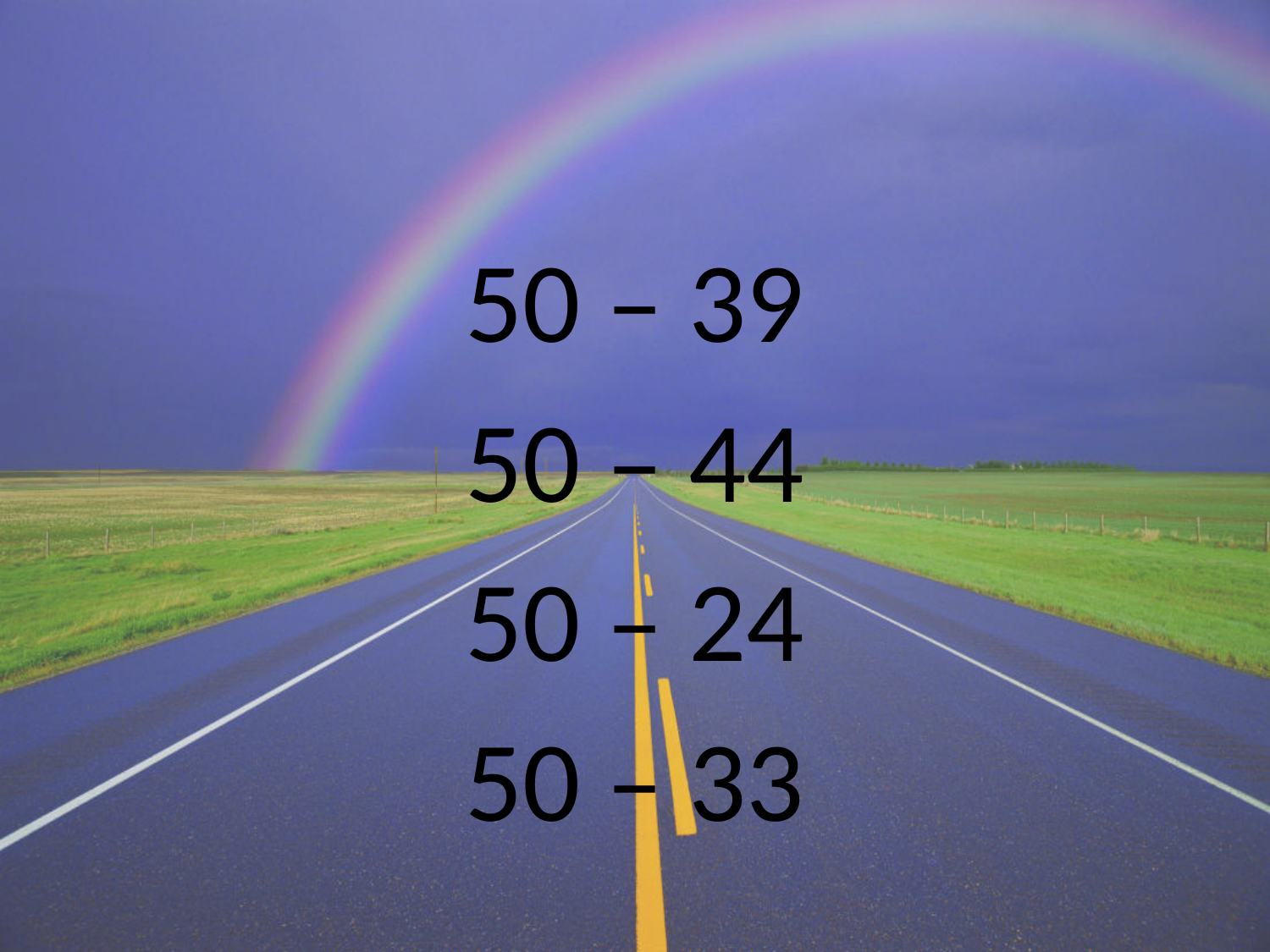

50 – 39
50 – 44
50 – 24
50 – 33